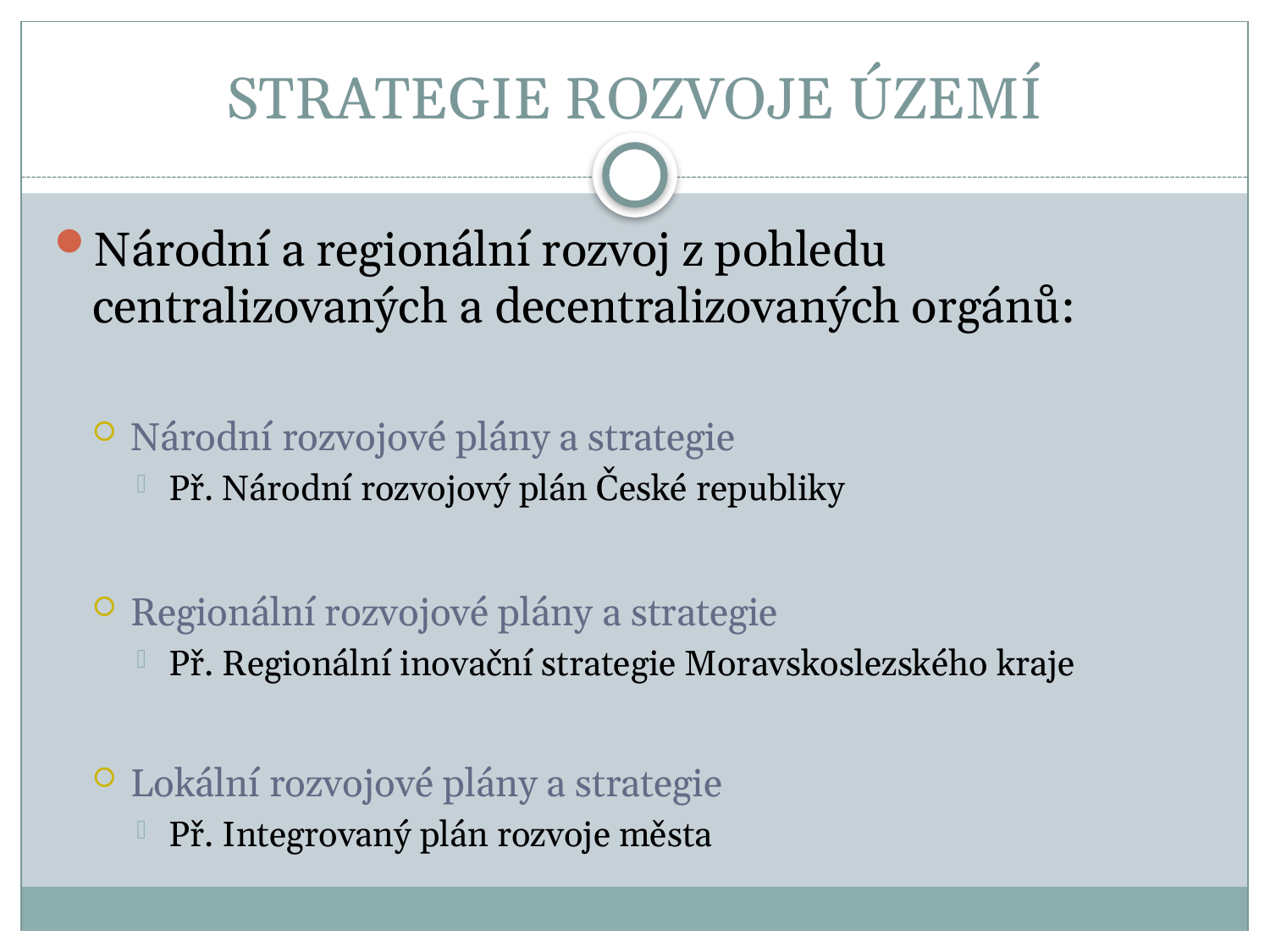

# STRATEGIE ROZVOJE ÚZEMÍ
Národní a regionální rozvoj z pohledu centralizovaných a decentralizovaných orgánů:

Národní rozvojové plány a strategie
Př. Národní rozvojový plán České republiky

Regionální rozvojové plány a strategie
Př. Regionální inovační strategie Moravskoslezského kraje

Lokální rozvojové plány a strategie
Př. Integrovaný plán rozvoje města